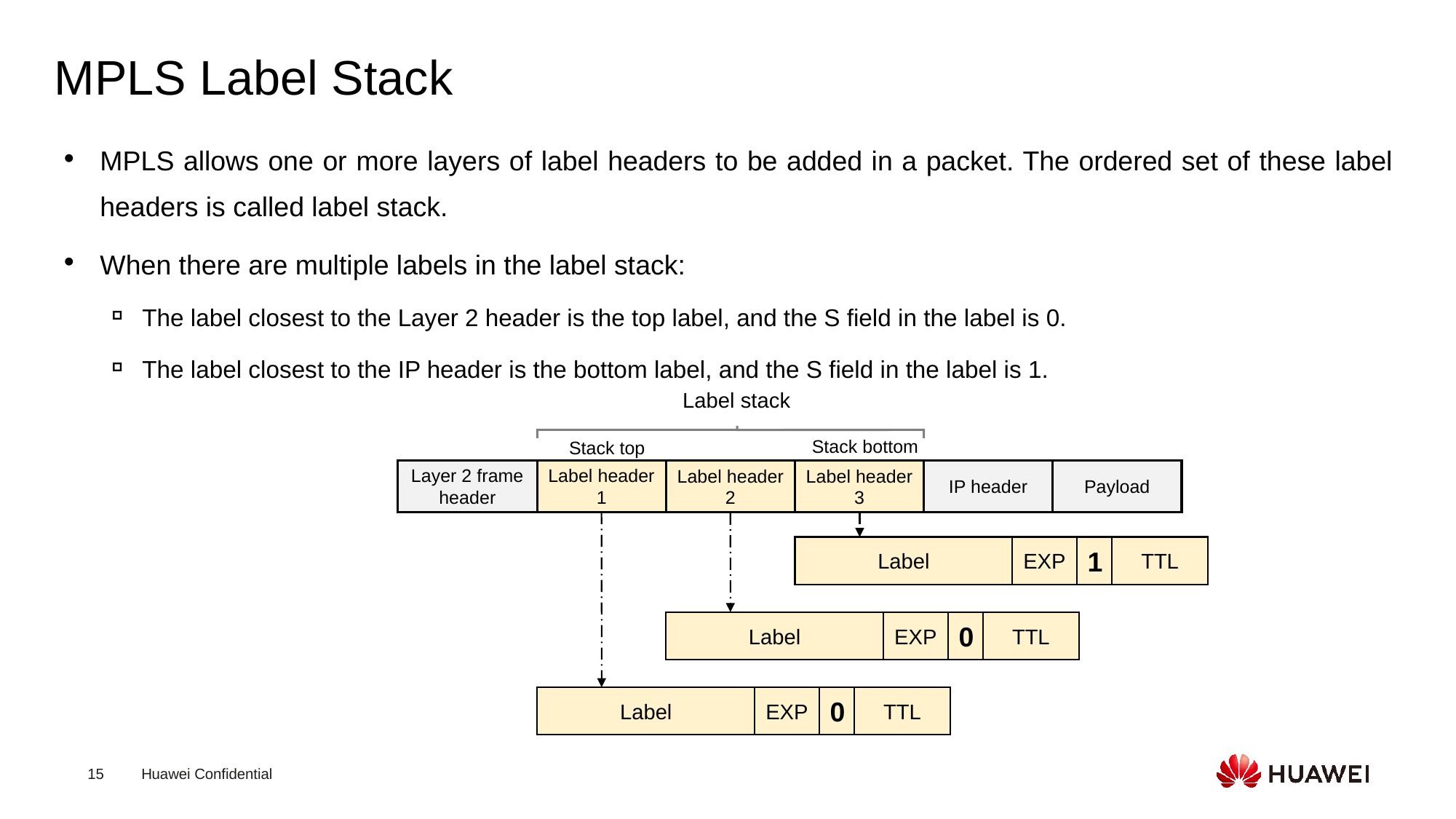

# MPLS Label Stack
MPLS allows one or more layers of label headers to be added in a packet. The ordered set of these label headers is called label stack.
When there are multiple labels in the label stack:
The label closest to the Layer 2 header is the top label, and the S field in the label is 0.
The label closest to the IP header is the bottom label, and the S field in the label is 1.

Label stack
Stack bottom
Stack top
Layer 2 frame header
Label header 1
IP header
Payload
Label header 2
Label header 3
Label
EXP
1
TTL
Label
EXP
0
TTL
Label
EXP
0
TTL